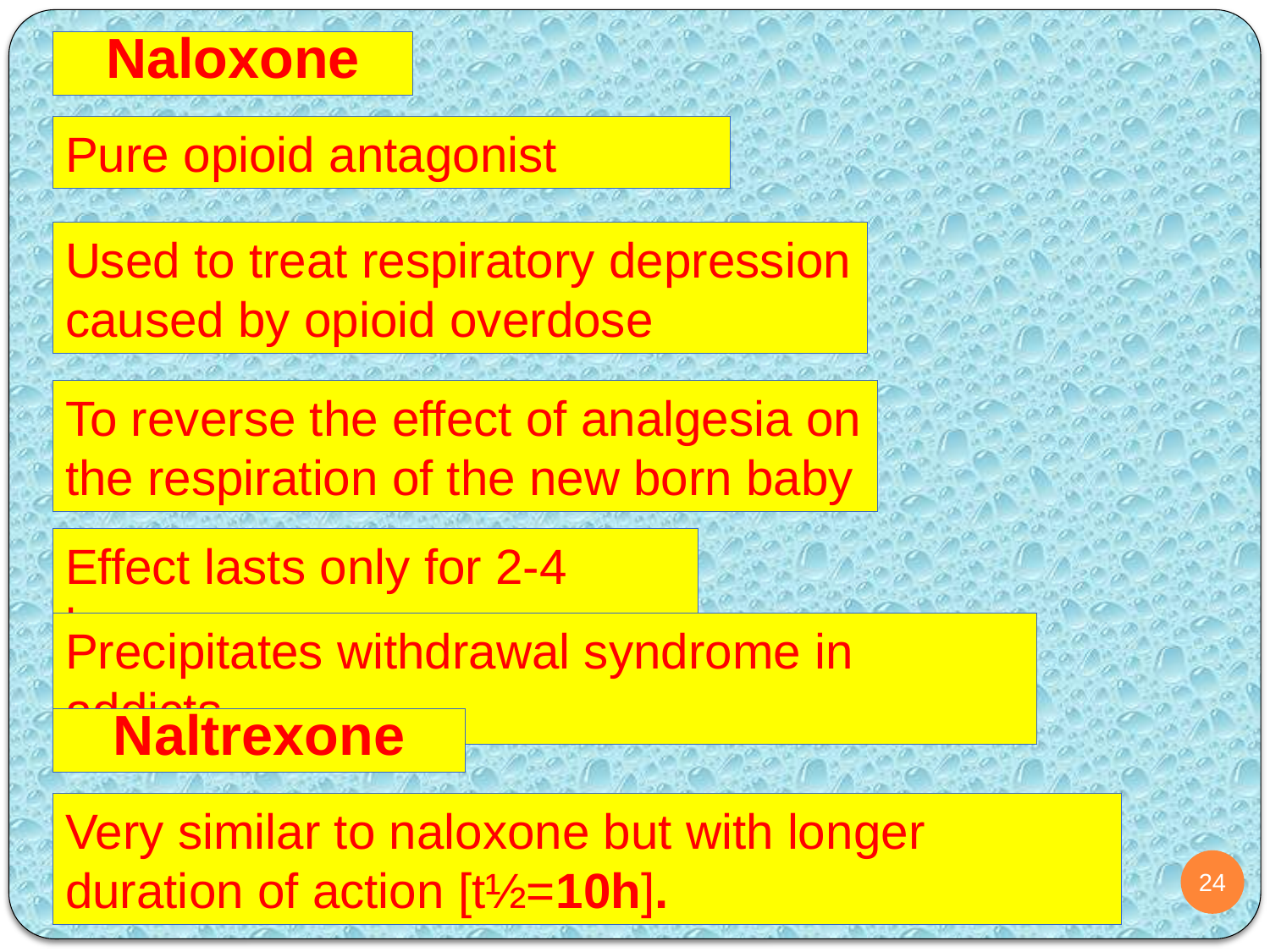

Naloxone
Pure opioid antagonist
Used to treat respiratory depression caused by opioid overdose
To reverse the effect of analgesia on the respiration of the new born baby
Effect lasts only for 2-4 hours
Precipitates withdrawal syndrome in addicts
Naltrexone
Very similar to naloxone but with longer duration of action [t½=10h].
24